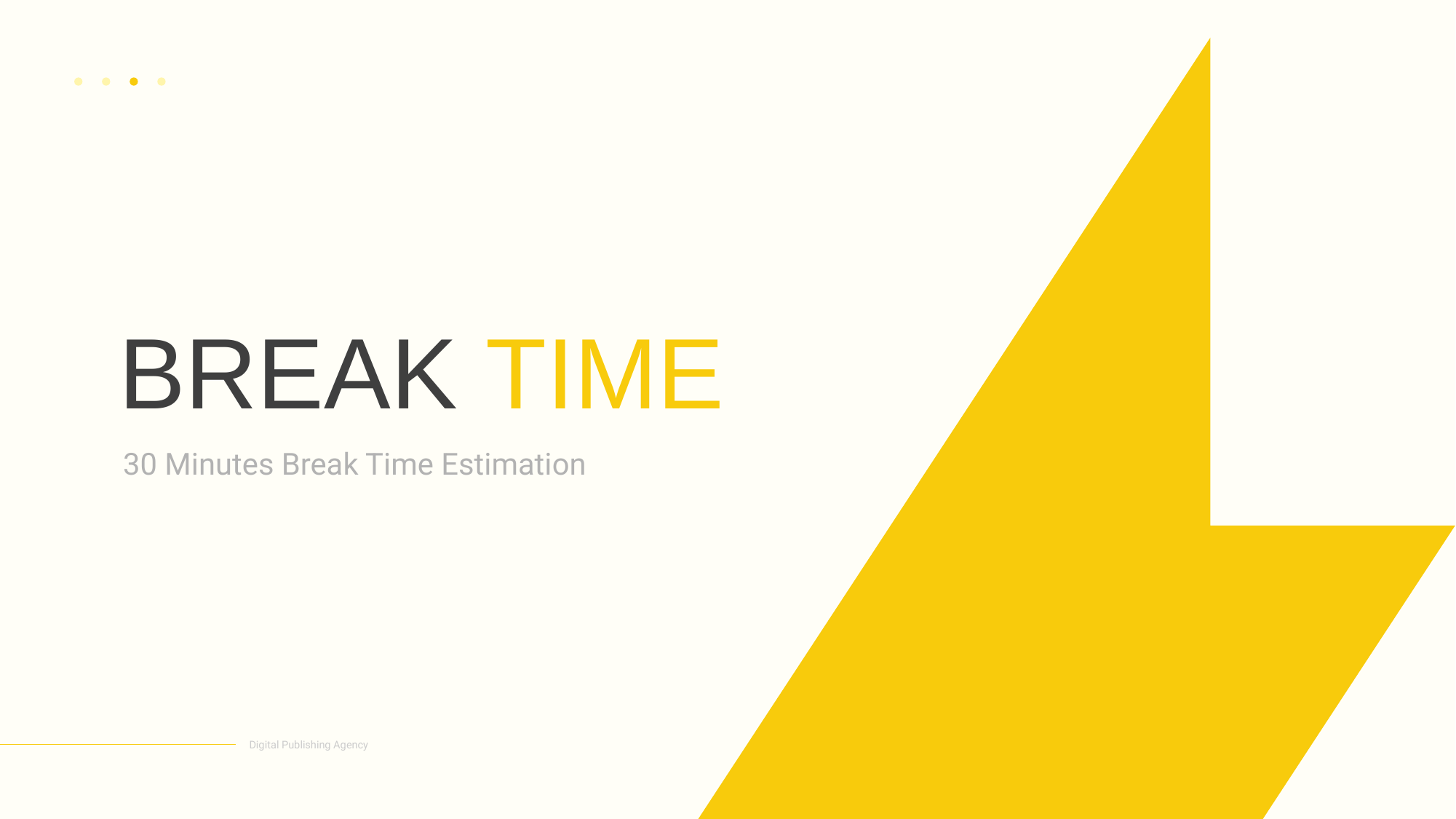

BREAK TIME
30 Minutes Break Time Estimation
Digital Publishing Agency